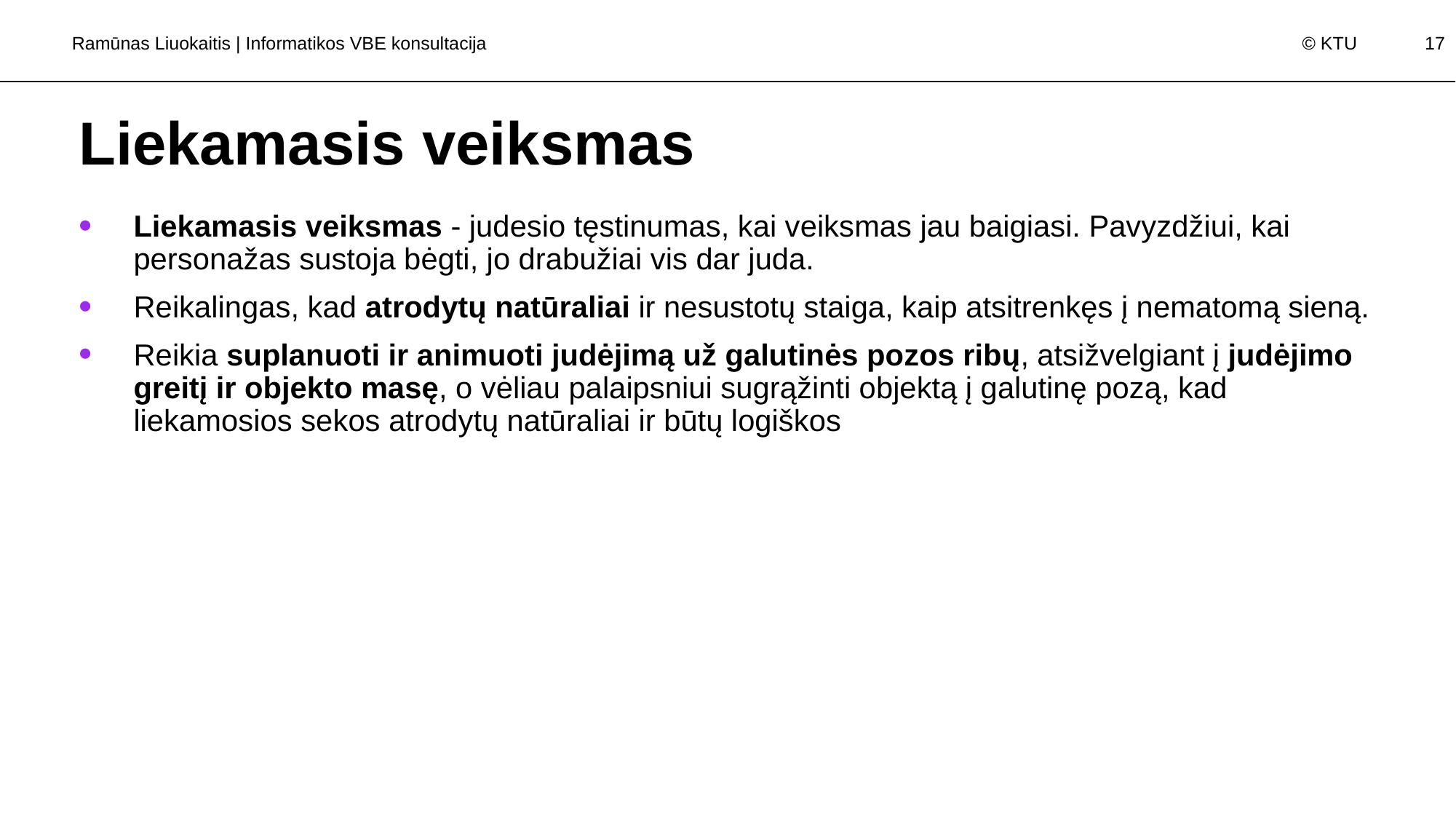

Ramūnas Liuokaitis | Informatikos VBE konsultacija
# Liekamasis veiksmas
Liekamasis veiksmas - judesio tęstinumas, kai veiksmas jau baigiasi. Pavyzdžiui, kai personažas sustoja bėgti, jo drabužiai vis dar juda.
Reikalingas, kad atrodytų natūraliai ir nesustotų staiga, kaip atsitrenkęs į nematomą sieną.
Reikia suplanuoti ir animuoti judėjimą už galutinės pozos ribų, atsižvelgiant į judėjimo greitį ir objekto masę, o vėliau palaipsniui sugrąžinti objektą į galutinę pozą, kad liekamosios sekos atrodytų natūraliai ir būtų logiškos